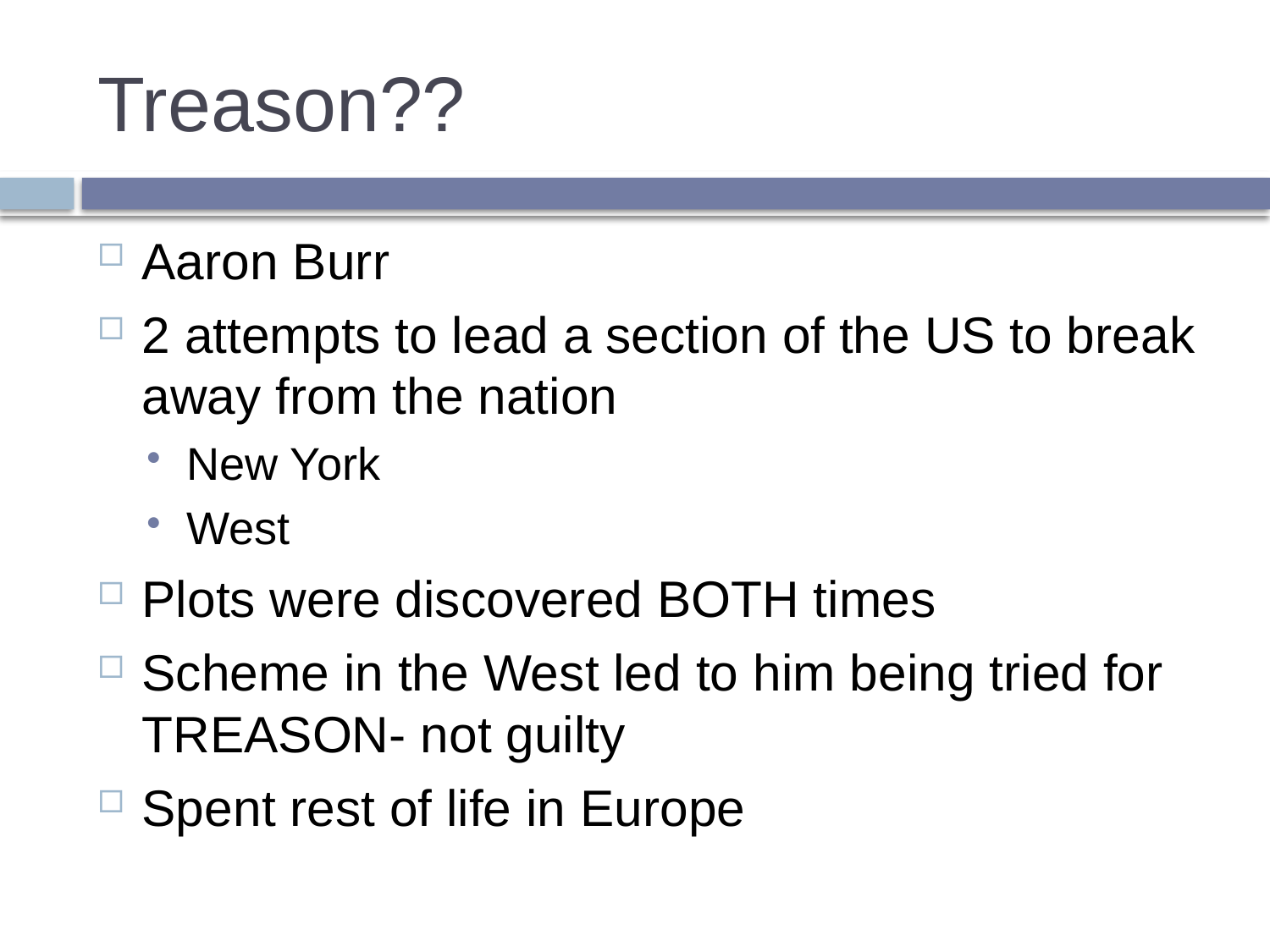

# Treason??
Aaron Burr
2 attempts to lead a section of the US to break away from the nation
New York
West
Plots were discovered BOTH times
Scheme in the West led to him being tried for TREASON- not guilty
Spent rest of life in Europe